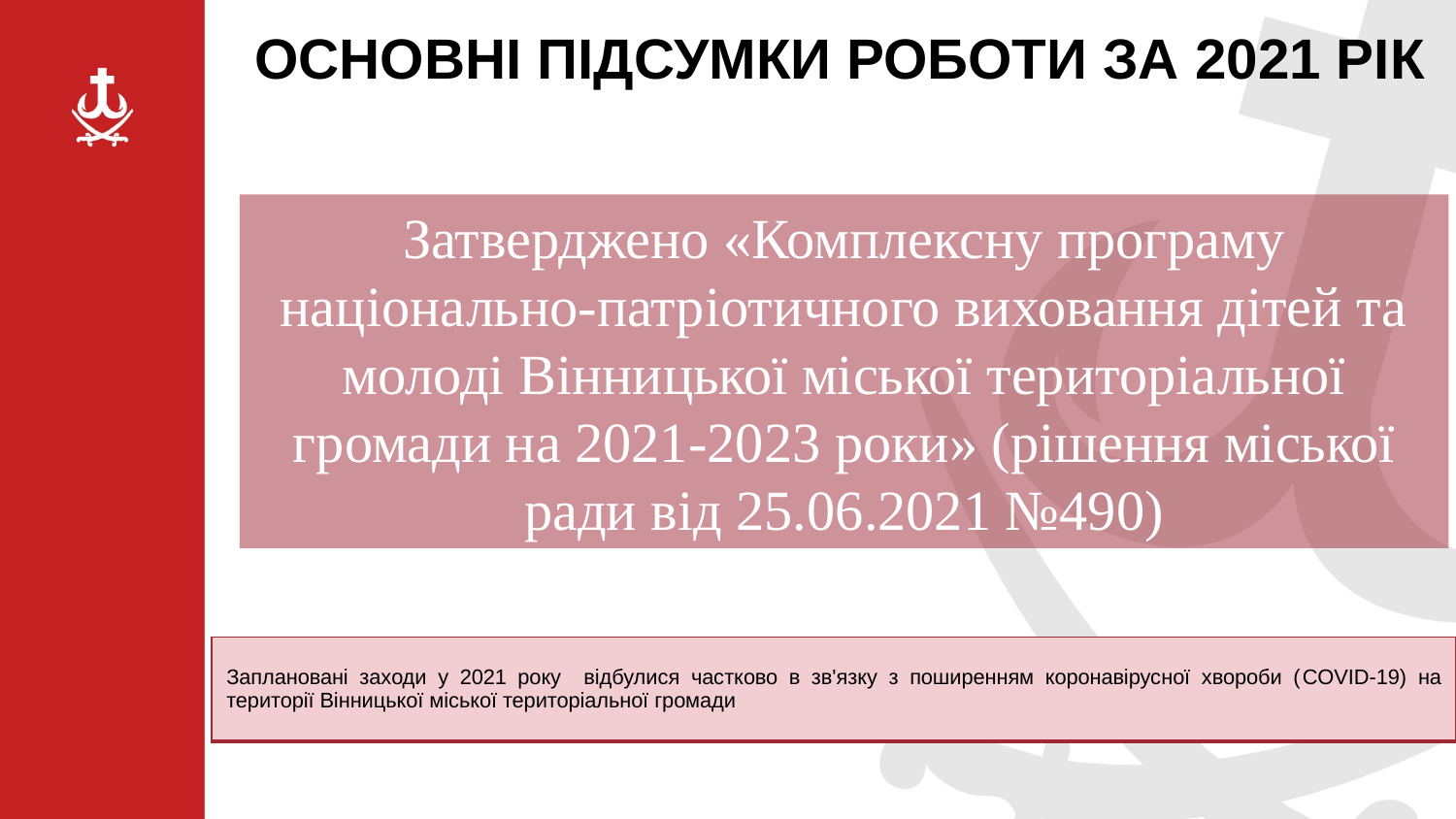

ОСНОВНІ ПІДСУМКИ РОБОТИ ЗА 2021 РІК
Затверджено «Комплексну програму національно-патріотичного виховання дітей та молоді Вінницької міської територіальної громади на 2021-2023 роки» (рішення міської ради від 25.06.2021 №490)
| Заплановані заходи у 2021 року відбулися частково в зв'язку з поширенням коронавірусної хвороби (COVID-19) на території Вінницької міської територіальної громади |
| --- |